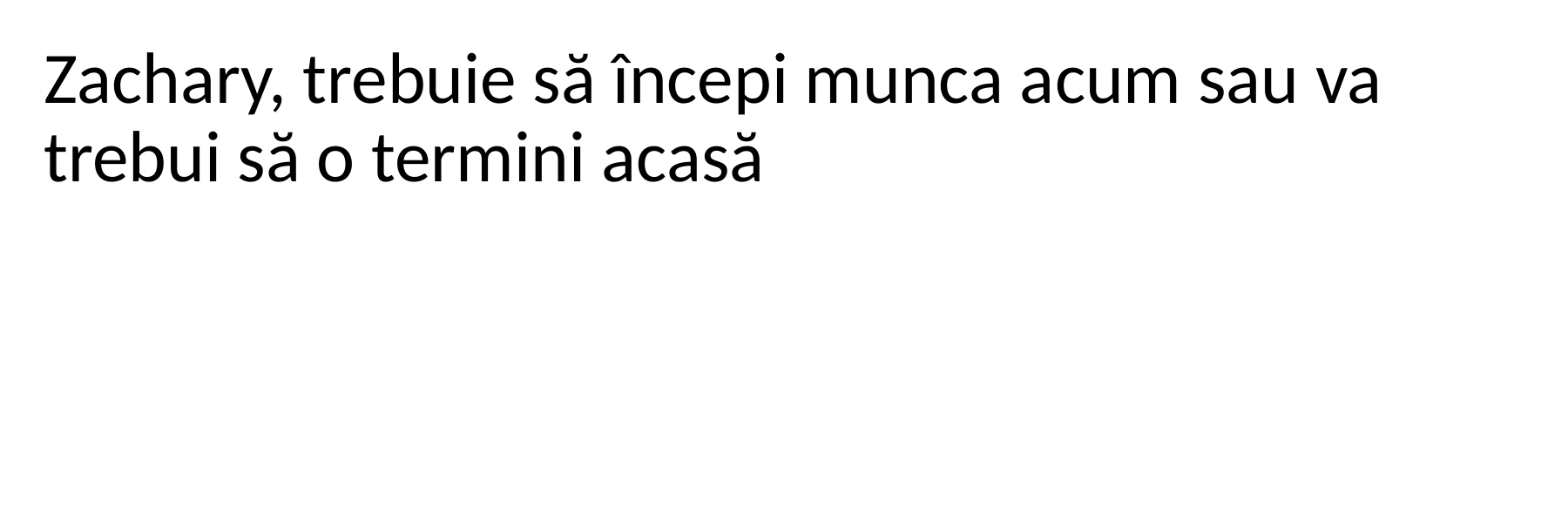

Zachary, trebuie să începi munca acum sau va trebui să o termini acasă